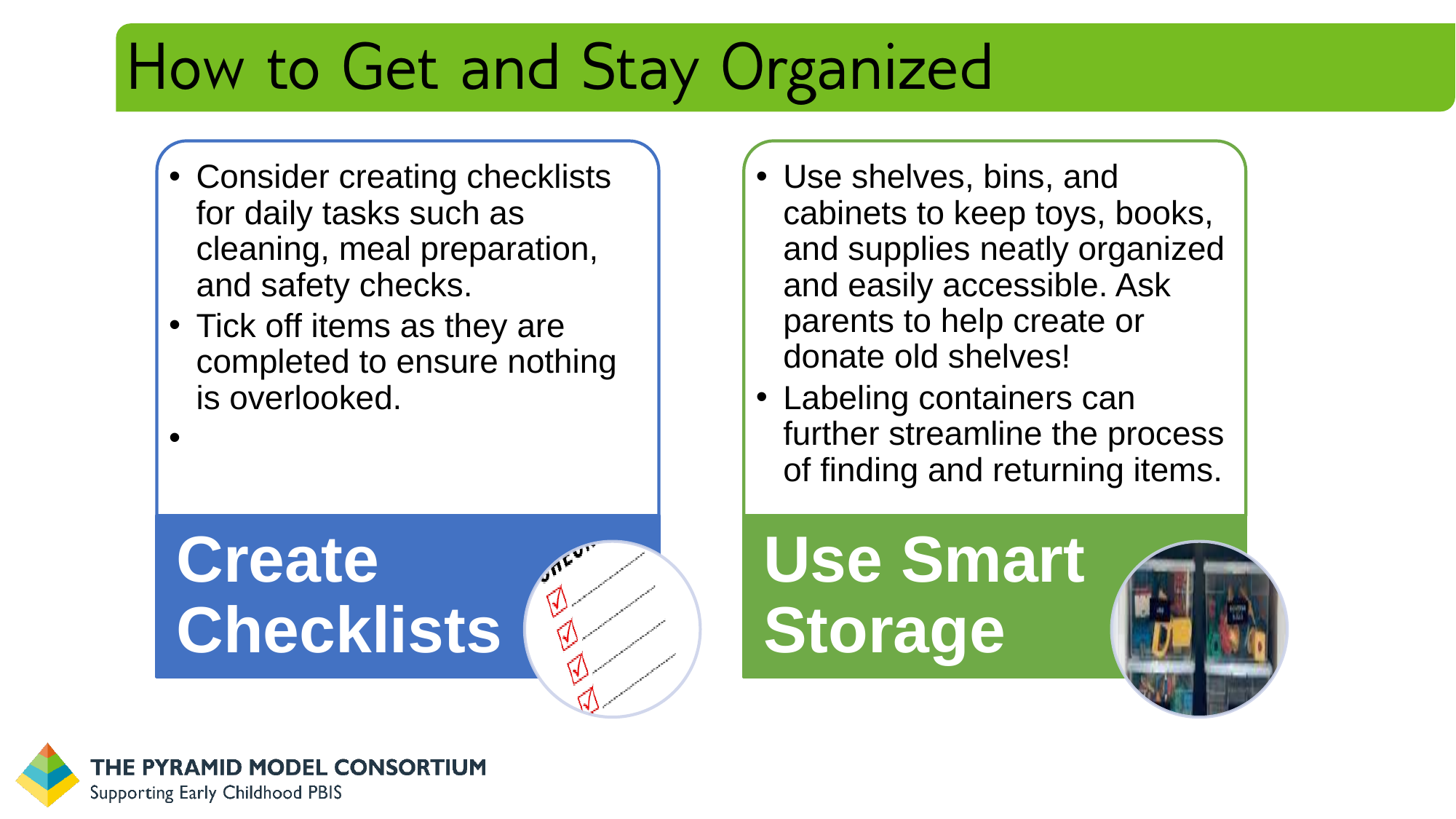

# How to Get and Stay Organized

Consider creating checklists for daily tasks such as cleaning, meal preparation, and safety checks.
Tick off items as they are completed to ensure nothing is overlooked.

Use shelves, bins, and cabinets to keep toys, books, and supplies neatly organized and easily accessible. Ask parents to help create or donate old shelves!
Labeling containers can further streamline the process of finding and returning items.

Create Checklists

Use Smart Storage